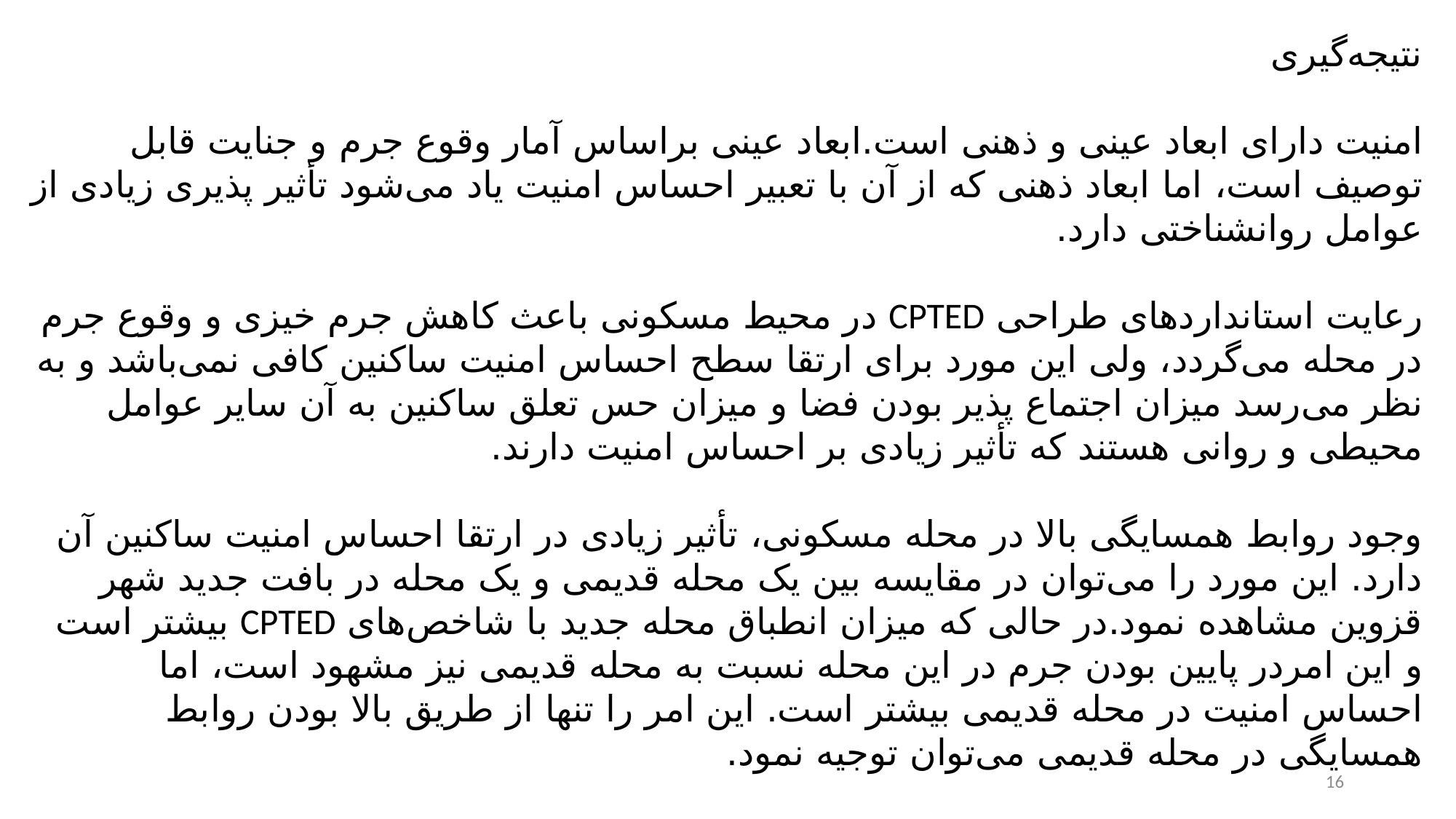

نتیجه‌گیری

امنیت دارای ابعاد عینی و ذهنی است.ابعاد عینی براساس آمار وقوع جرم و جنایت قابل توصیف است، اما ابعاد ذهنی که از آن با تعبیر احساس امنیت یاد می‌شود تأثیر پذیری زیادی از عوامل روانشناختی دارد.

رعایت استانداردهای طراحی CPTED در محیط مسکونی باعث کاهش جرم خیزی و وقوع جرم در محله می‌گردد، ولی این مورد برای ارتقا سطح احساس امنیت ساکنین کافی نمی‌باشد و به نظر می‌رسد میزان اجتماع پذیر بودن فضا و میزان حس تعلق ساکنین به آن سایر عوامل محیطی و روانی هستند که تأثیر زیادی بر احساس امنیت دارند.

وجود روابط همسایگی بالا در محله‌ مسکونی، تأثیر زیادی در ارتقا احساس امنیت ساکنین آن دارد. این مورد را می‌توان در مقایسه بین یک محله‌ قدیمی و یک محله در بافت جدید شهر قزوین مشاهده نمود.در حالی که میزان انطباق محله‌ جدید با شاخص‌های CPTED بیشتر است و این امردر پایین بودن جرم در این محله نسبت به محله‌ قدیمی نیز مشهود است، اما احساس امنیت در محله‌ قدیمی بیشتر است. این امر را تنها از طریق بالا بودن روابط همسایگی در محله قدیمی می‌توان توجیه نمود.

به نظر می‌رسد طراحان و برنامه‌ریزان منظر باید علاوه بر اتخاذ رویکرد CPTED برای کاهش میزان جرم خیزی فضا و از آن طریق کاهش وقوع جرم در آن، به فکر ابداع و ایجاد خلاقیت‌هایی برای افزایش همبستگی اجتماعی ساکنین باشند تا ساکنین به احساس امنیت و آرامش بیشتری دست یابند
16